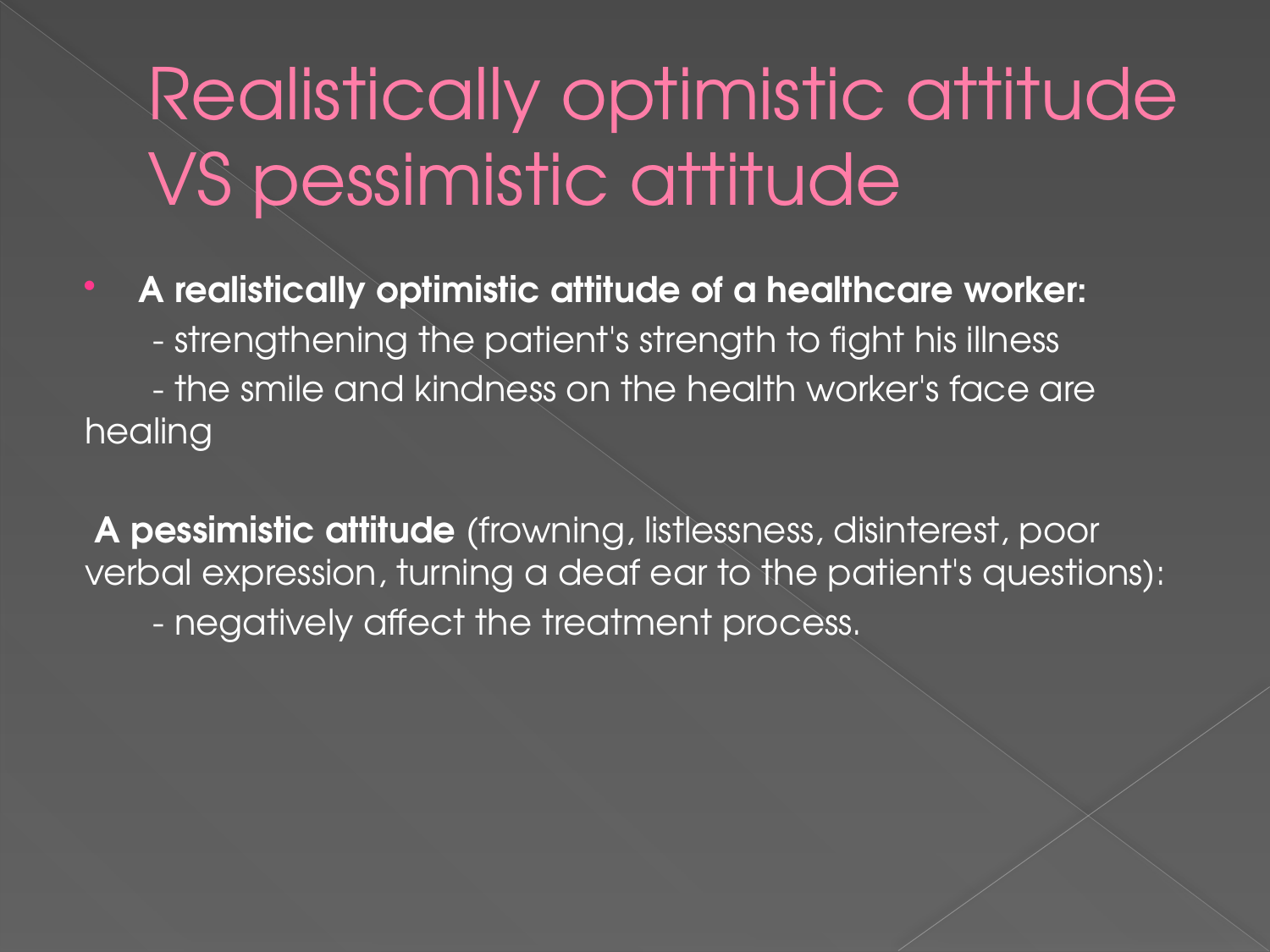

# Realistically optimistic attitude VS pessimistic attitude
A realistically optimistic attitude of a healthcare worker:
       - strengthening the patient's strength to fight his illness
       - the smile and kindness on the health worker's face are healing

 A pessimistic attitude (frowning, listlessness, disinterest, poor verbal expression, turning a deaf ear to the patient's questions):
       - negatively affect the treatment process.